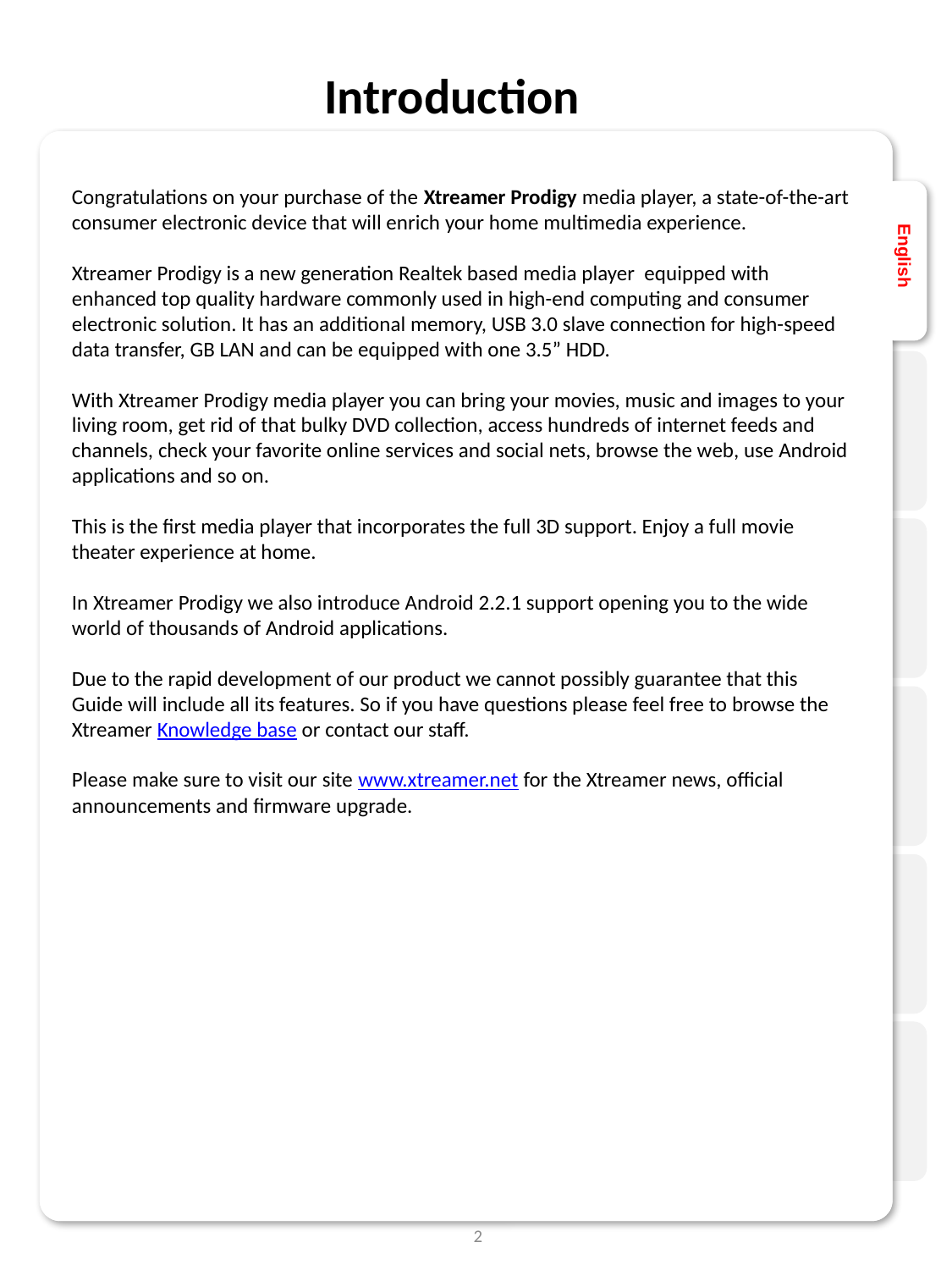

Introduction
Congratulations on your purchase of the Xtreamer Prodigy media player, a state-of-the-art consumer electronic device that will enrich your home multimedia experience.

Xtreamer Prodigy is a new generation Realtek based media player  equipped with enhanced top quality hardware commonly used in high-end computing and consumer electronic solution. It has an additional memory, USB 3.0 slave connection for high-speed data transfer, GB LAN and can be equipped with one 3.5” HDD.

With Xtreamer Prodigy media player you can bring your movies, music and images to your living room, get rid of that bulky DVD collection, access hundreds of internet feeds and channels, check your favorite online services and social nets, browse the web, use Android applications and so on.

This is the first media player that incorporates the full 3D support. Enjoy a full movie theater experience at home.

In Xtreamer Prodigy we also introduce Android 2.2.1 support opening you to the wide world of thousands of Android applications.

Due to the rapid development of our product we cannot possibly guarantee that this Guide will include all its features. So if you have questions please feel free to browse the Xtreamer Knowledge base or contact our staff.

Please make sure to visit our site www.xtreamer.net for the Xtreamer news, official announcements and firmware upgrade.

2